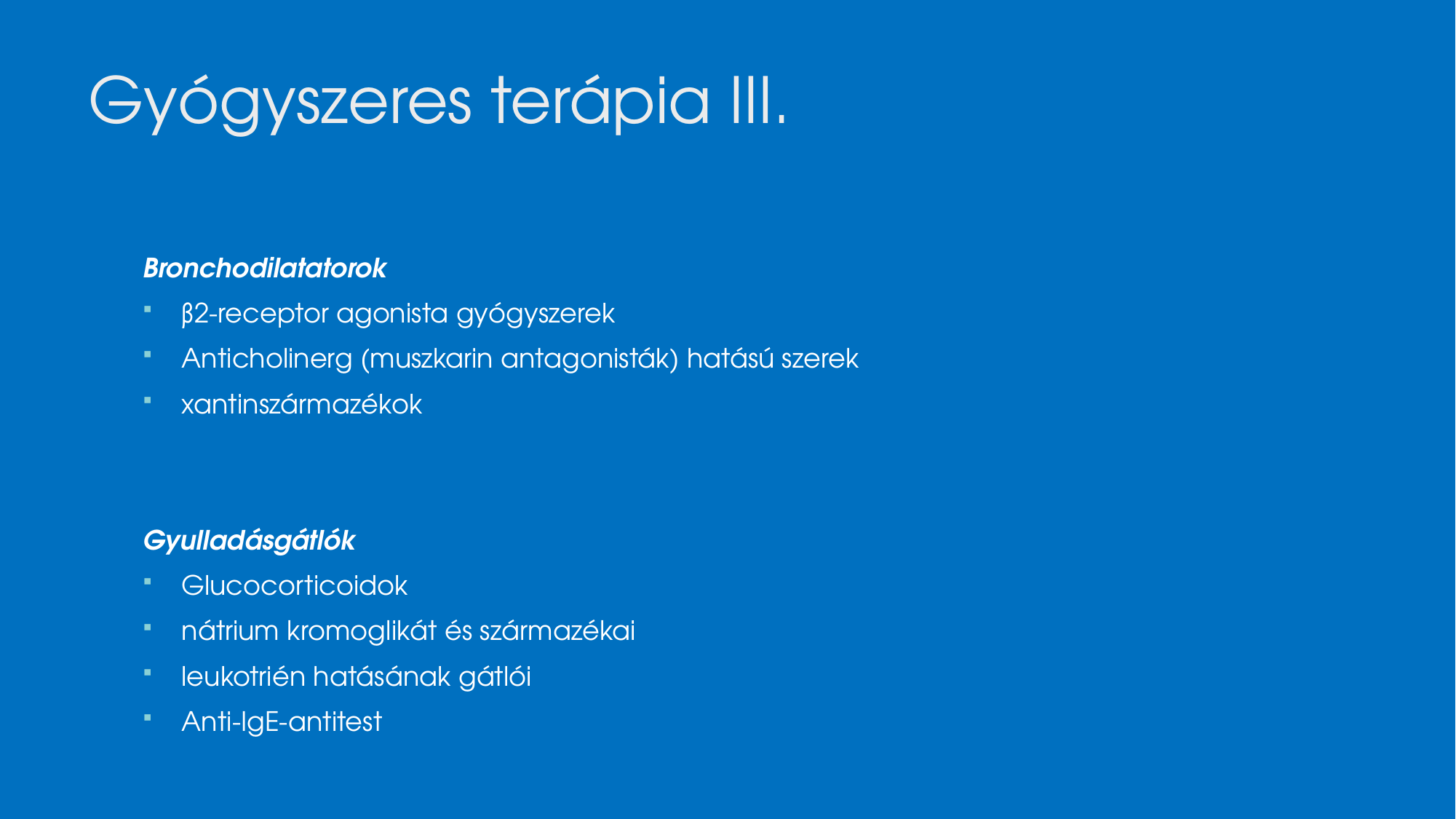

# Gyógyszeres terápia III.
Bronchodilatatorok
β2-receptor agonista gyógyszerek
Anticholinerg (muszkarin antagonisták) hatású szerek
xantinszármazékok

Gyulladásgátlók
Glucocorticoidok
nátrium kromoglikát és származékai
leukotrién hatásának gátlói
Anti-IgE-antitest